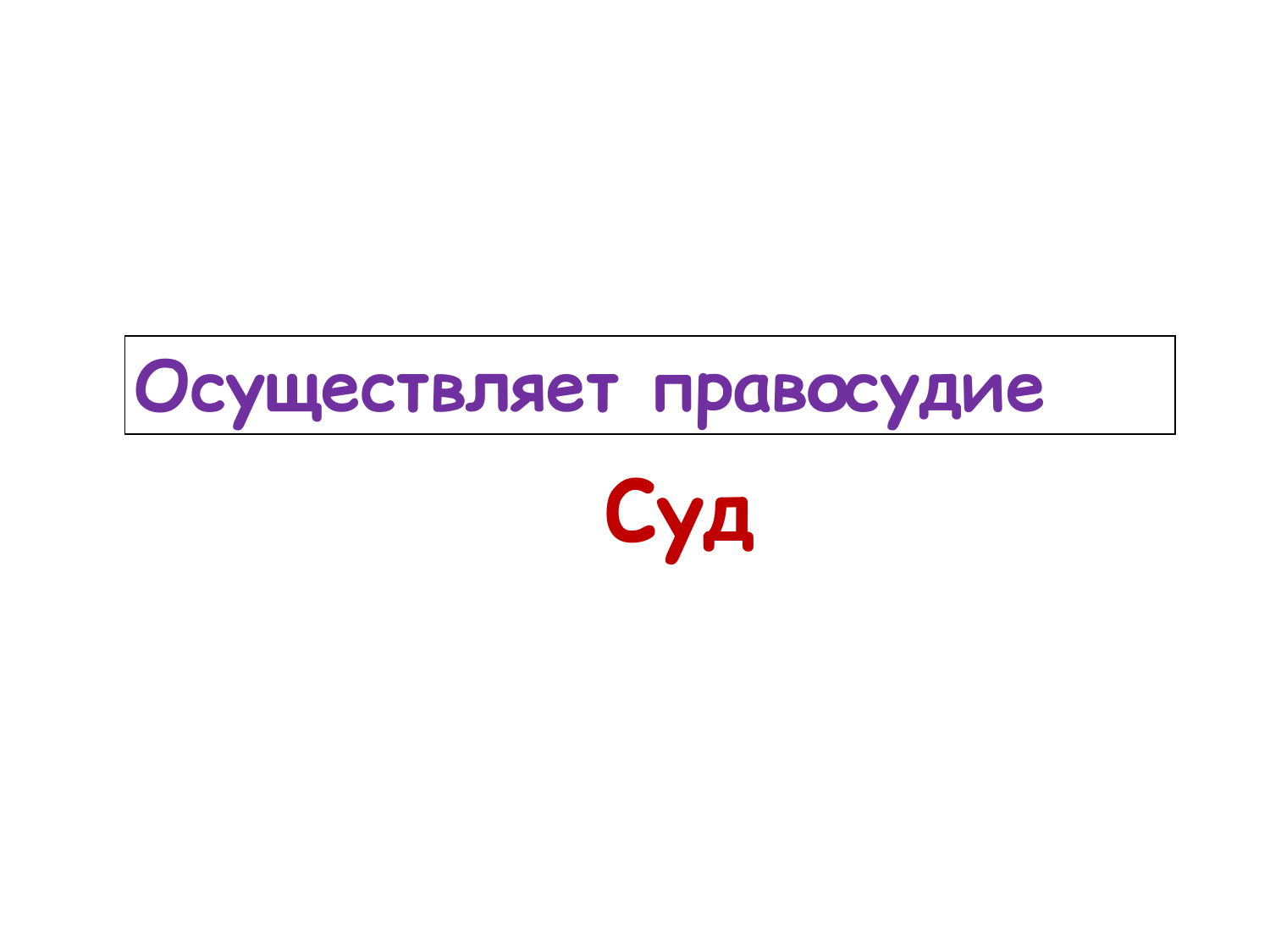

| Осуществляет правосудие |
| --- |
Суд